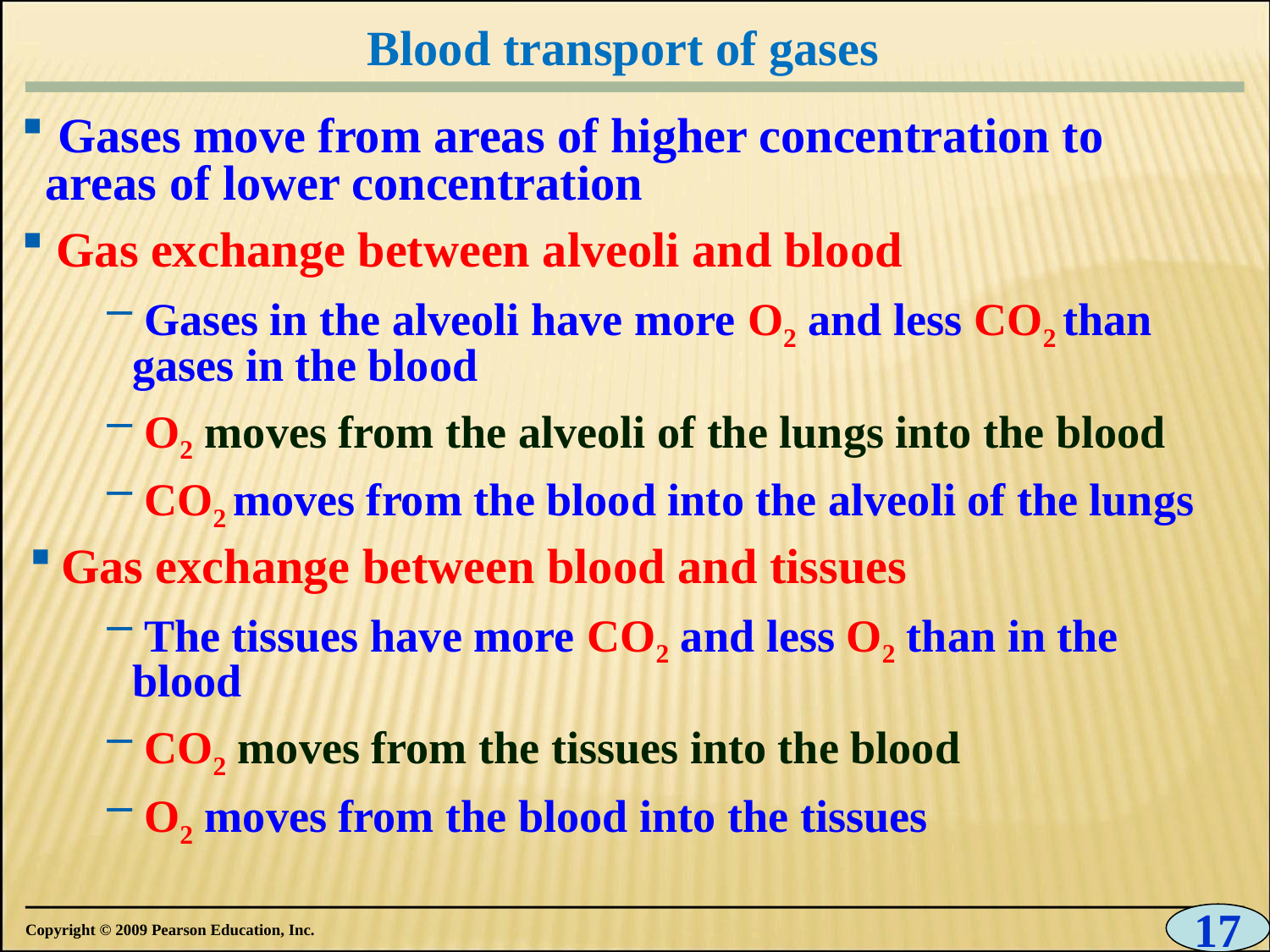

# Blood transport of gases
0

 Gases move from areas of higher concentration to areas of lower concentration
 Gas exchange between alveoli and blood
 Gases in the alveoli have more O2 and less CO2 than gases in the blood
 O2 moves from the alveoli of the lungs into the blood
 CO2 moves from the blood into the alveoli of the lungs
Gas exchange between blood and tissues
 The tissues have more CO2 and less O2 than in the blood
 CO2 moves from the tissues into the blood
 O2 moves from the blood into the tissues

17

Copyright © 2009 Pearson Education, Inc.